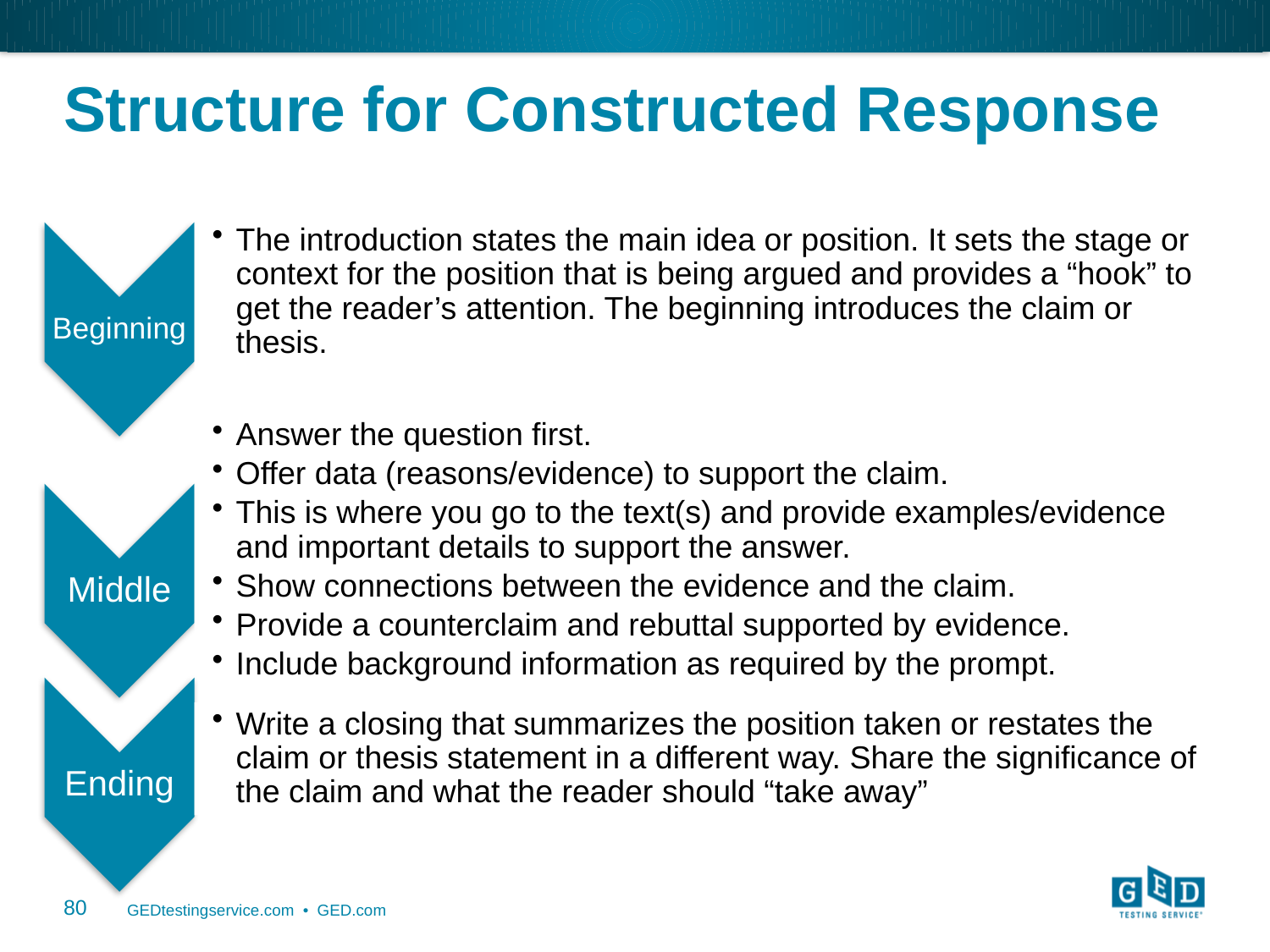

80
# Structure for Constructed Response
Beginning
The introduction states the main idea or position. It sets the stage or context for the position that is being argued and provides a “hook” to get the reader’s attention. The beginning introduces the claim or thesis.
Middle
Answer the question first.
Offer data (reasons/evidence) to support the claim.
This is where you go to the text(s) and provide examples/evidence and important details to support the answer.
Show connections between the evidence and the claim.
Provide a counterclaim and rebuttal supported by evidence.
Include background information as required by the prompt.
Ending
Write a closing that summarizes the position taken or restates the claim or thesis statement in a different way. Share the significance of the claim and what the reader should “take away”